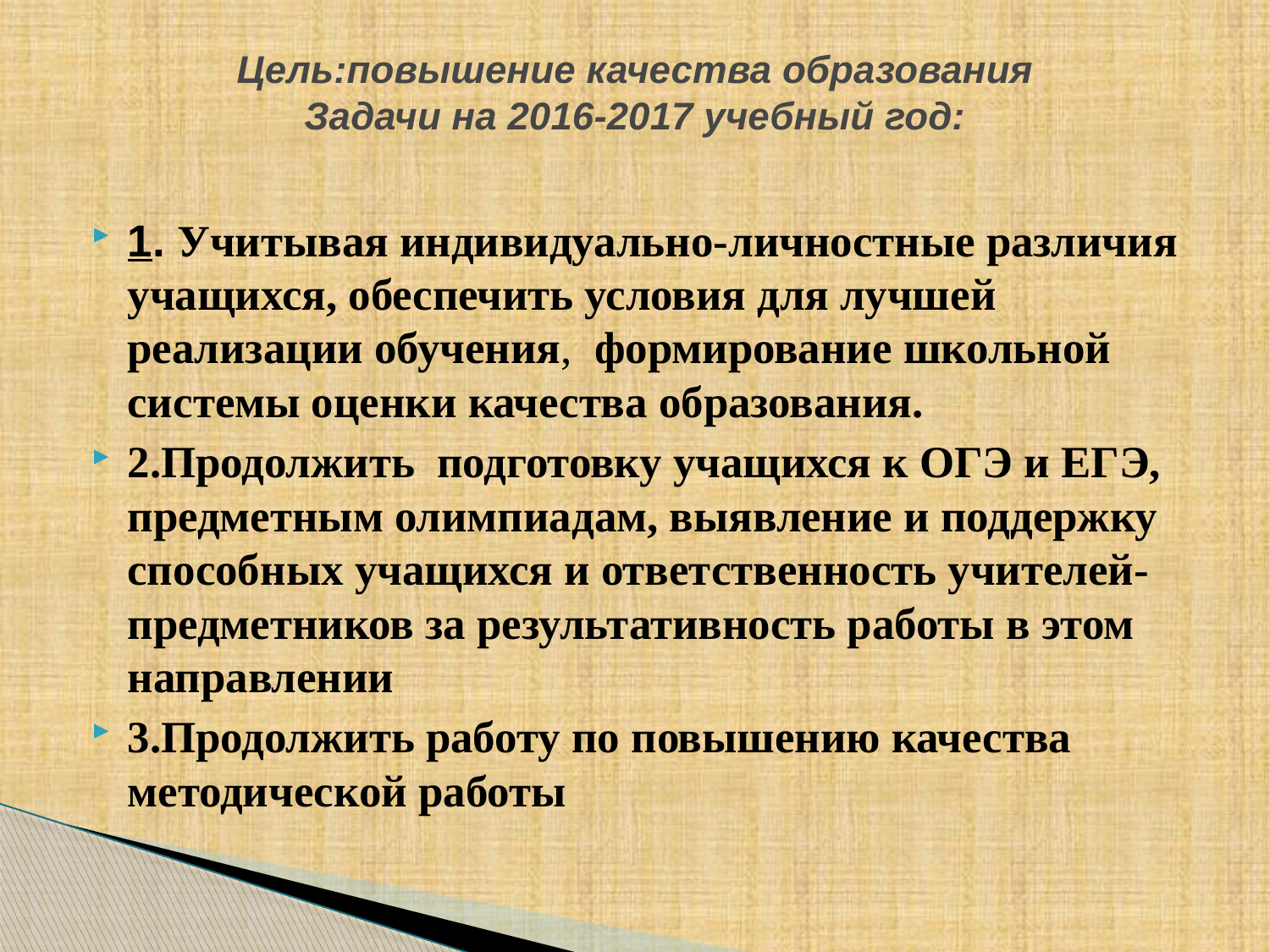

# Цель:повышение качества образования Задачи на 2016-2017 учебный год:
1. Учитывая индивидуально-личностные различия учащихся, обеспечить условия для лучшей реализации обучения,  формирование школьной системы оценки качества образования.
2.Продолжить  подготовку учащихся к ОГЭ и ЕГЭ, предметным олимпиадам, выявление и поддержку способных учащихся и ответственность учителей-предметников за результативность работы в этом направлении
3.Продолжить работу по повышению качества  методической работы